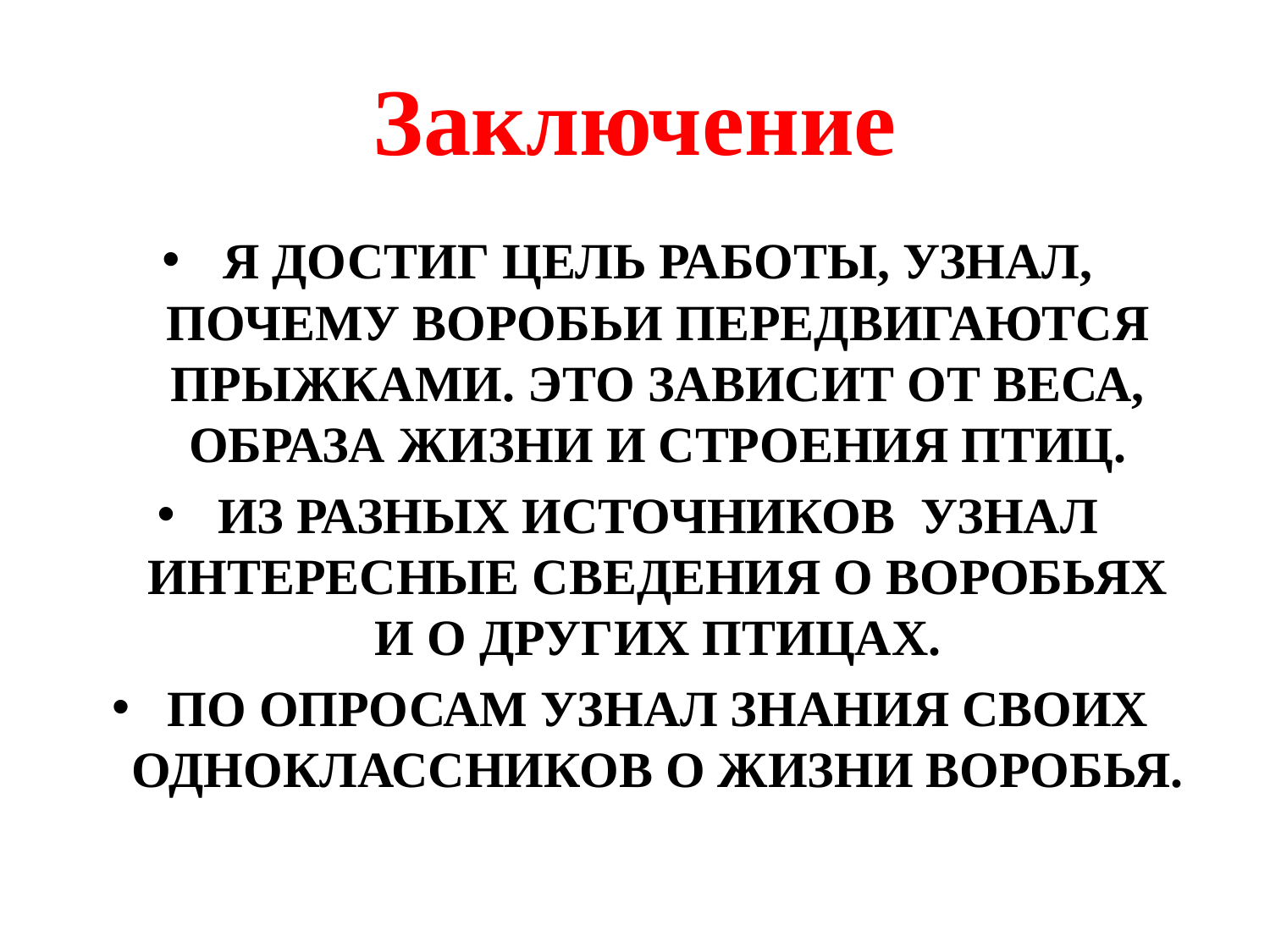

# Заключение
Я ДОСТИГ ЦЕЛЬ РАБОТЫ, УЗНАЛ, ПОЧЕМУ ВОРОБЬИ ПЕРЕДВИГАЮТСЯ ПРЫЖКАМИ. ЭТО ЗАВИСИТ ОТ ВЕСА, ОБРАЗА ЖИЗНИ И СТРОЕНИЯ ПТИЦ.
ИЗ РАЗНЫХ ИСТОЧНИКОВ  УЗНАЛ ИНТЕРЕСНЫЕ СВЕДЕНИЯ О ВОРОБЬЯХ И О ДРУГИХ ПТИЦАХ.
ПО ОПРОСАМ УЗНАЛ ЗНАНИЯ СВОИХ ОДНОКЛАССНИКОВ О ЖИЗНИ ВОРОБЬЯ.